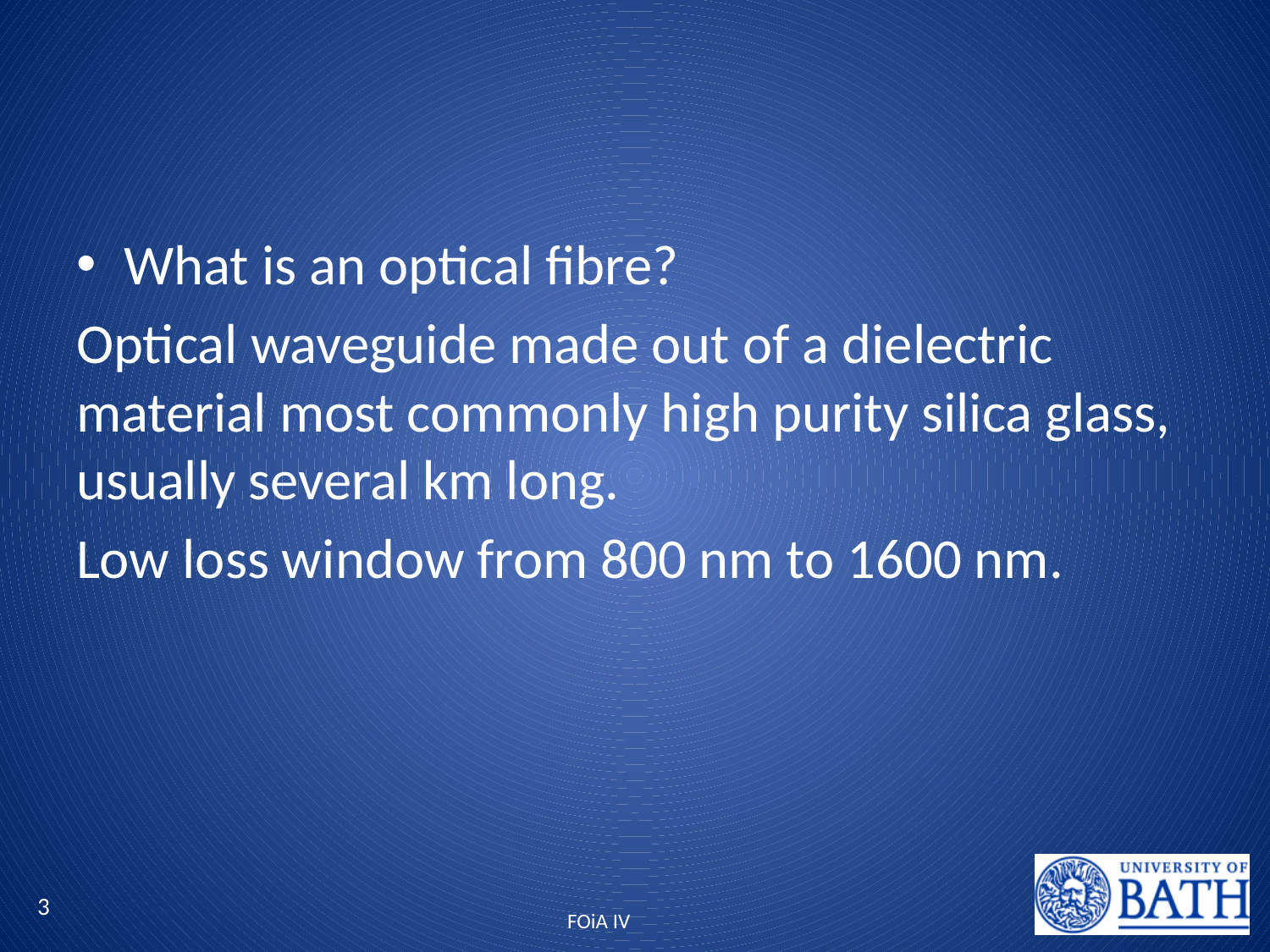

What is an optical fibre?
Optical waveguide made out of a dielectric material most commonly high purity silica glass, usually several km long.
Low loss window from 800 nm to 1600 nm.

FOiA IV